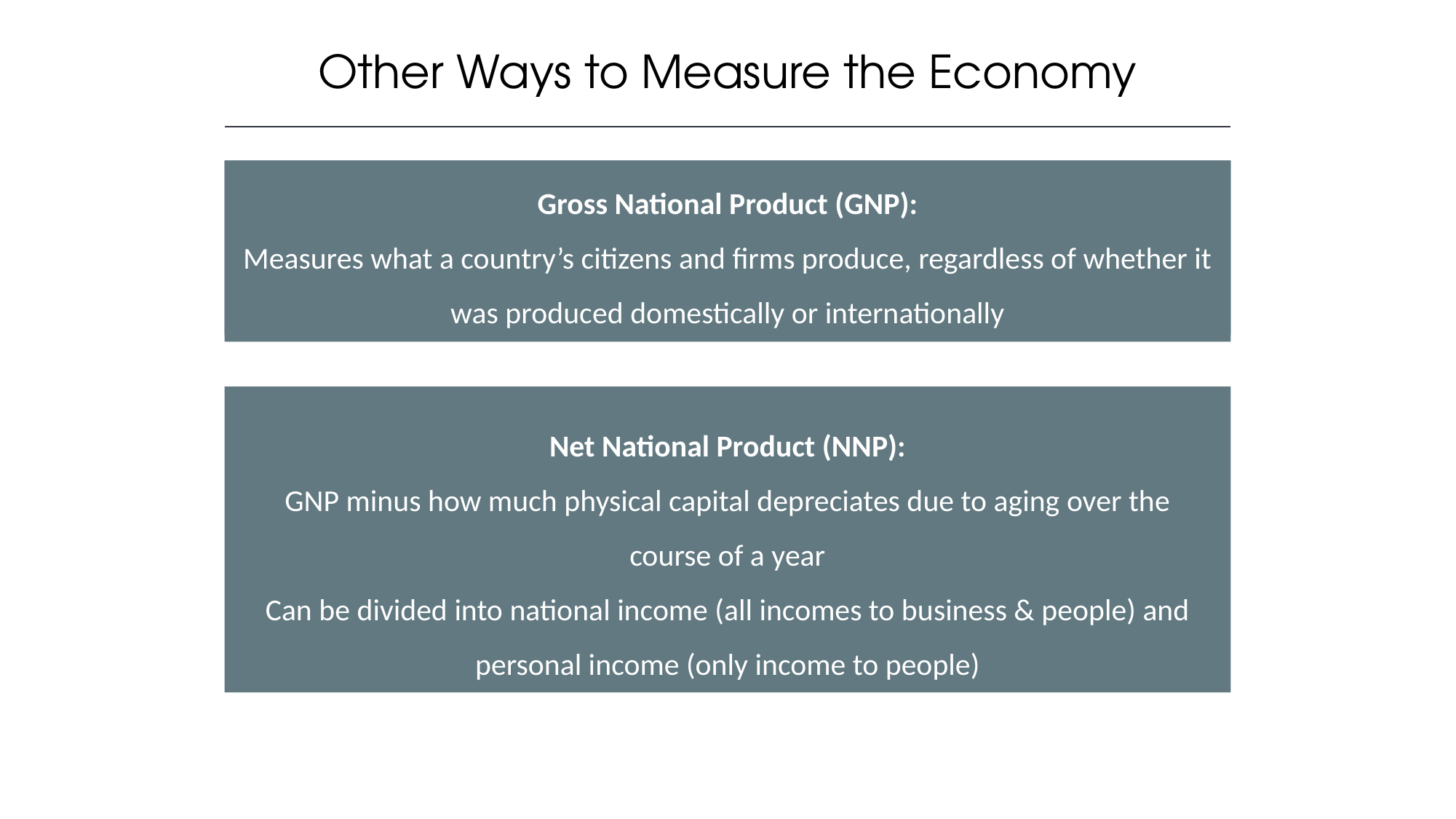

Other Ways to Measure the Economy

Gross National Product (GNP):
Measures what a country’s citizens and firms produce, regardless of whether it was produced domestically or internationally

Net National Product (NNP):
GNP minus how much physical capital depreciates due to aging over the course of a year
Can be divided into national income (all incomes to business & people) and personal income (only income to people)